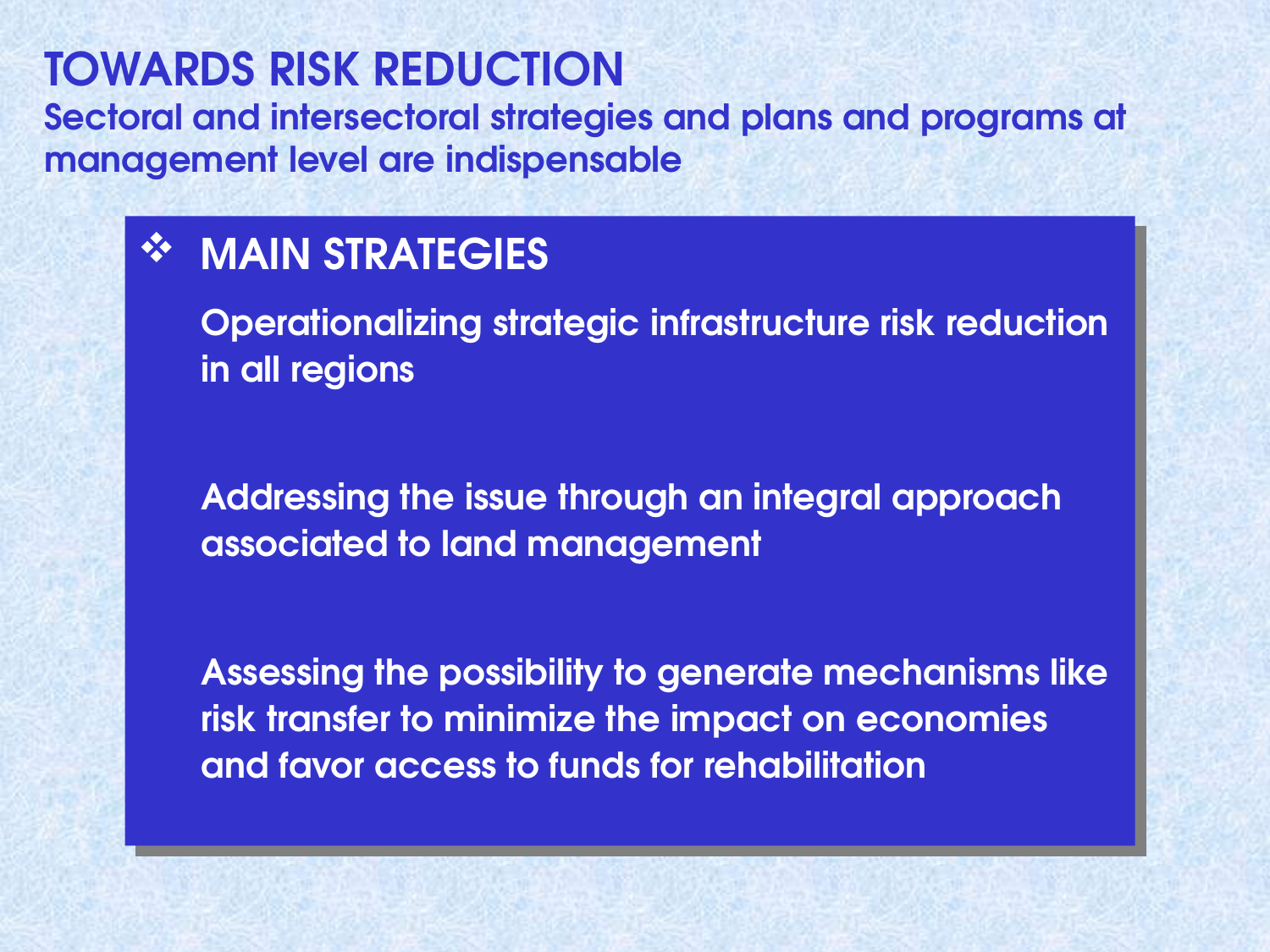

TOWARDS RISK REDUCTION
Sectoral and intersectoral strategies and plans and programs at management level are indispensable
  MAIN STRATEGIES
Operationalizing strategic infrastructure risk reduction in all regions

Addressing the issue through an integral approach associated to land management

Assessing the possibility to generate mechanisms like risk transfer to minimize the impact on economies and favor access to funds for rehabilitation